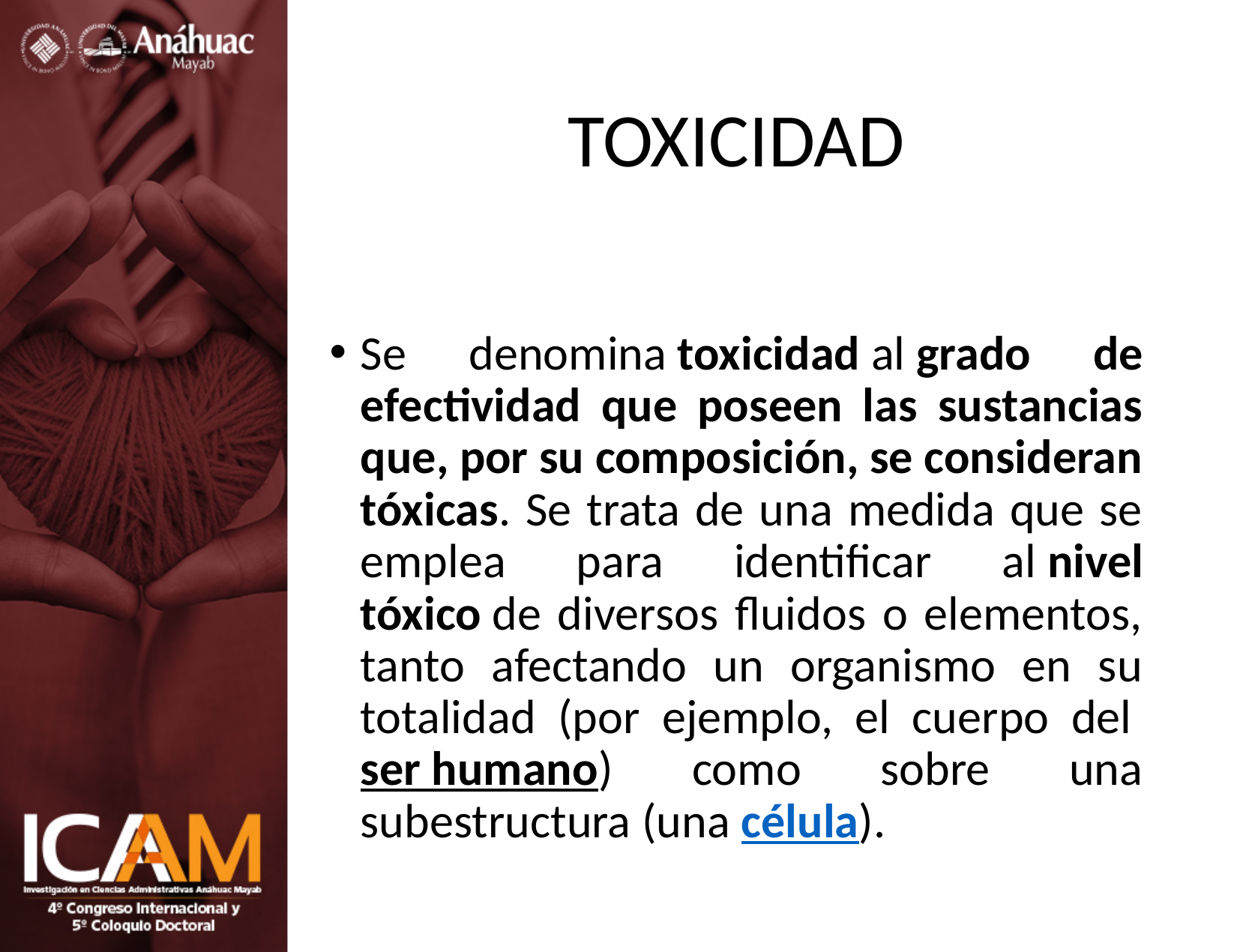

# TOXICIDAD

Se denomina toxicidad al grado de efectividad que poseen las sustancias que, por su composición, se consideran tóxicas. Se trata de una medida que se emplea para identificar al nivel tóxico de diversos fluidos o elementos, tanto afectando un organismo en su totalidad (por ejemplo, el cuerpo del ser humano) como sobre una subestructura (una célula).